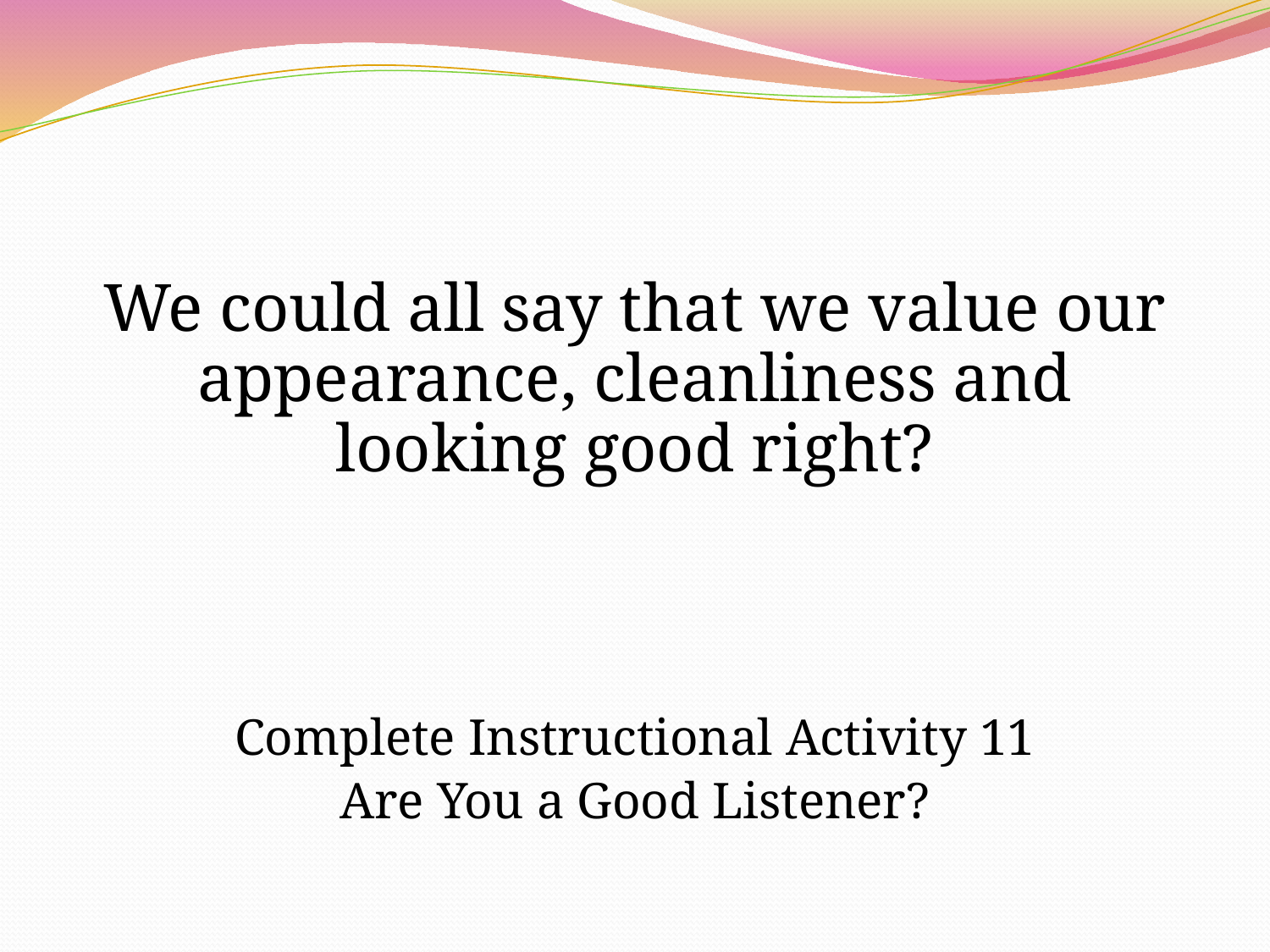

We could all say that we value our appearance, cleanliness and looking good right?

Complete Instructional Activity 11
Are You a Good Listener?